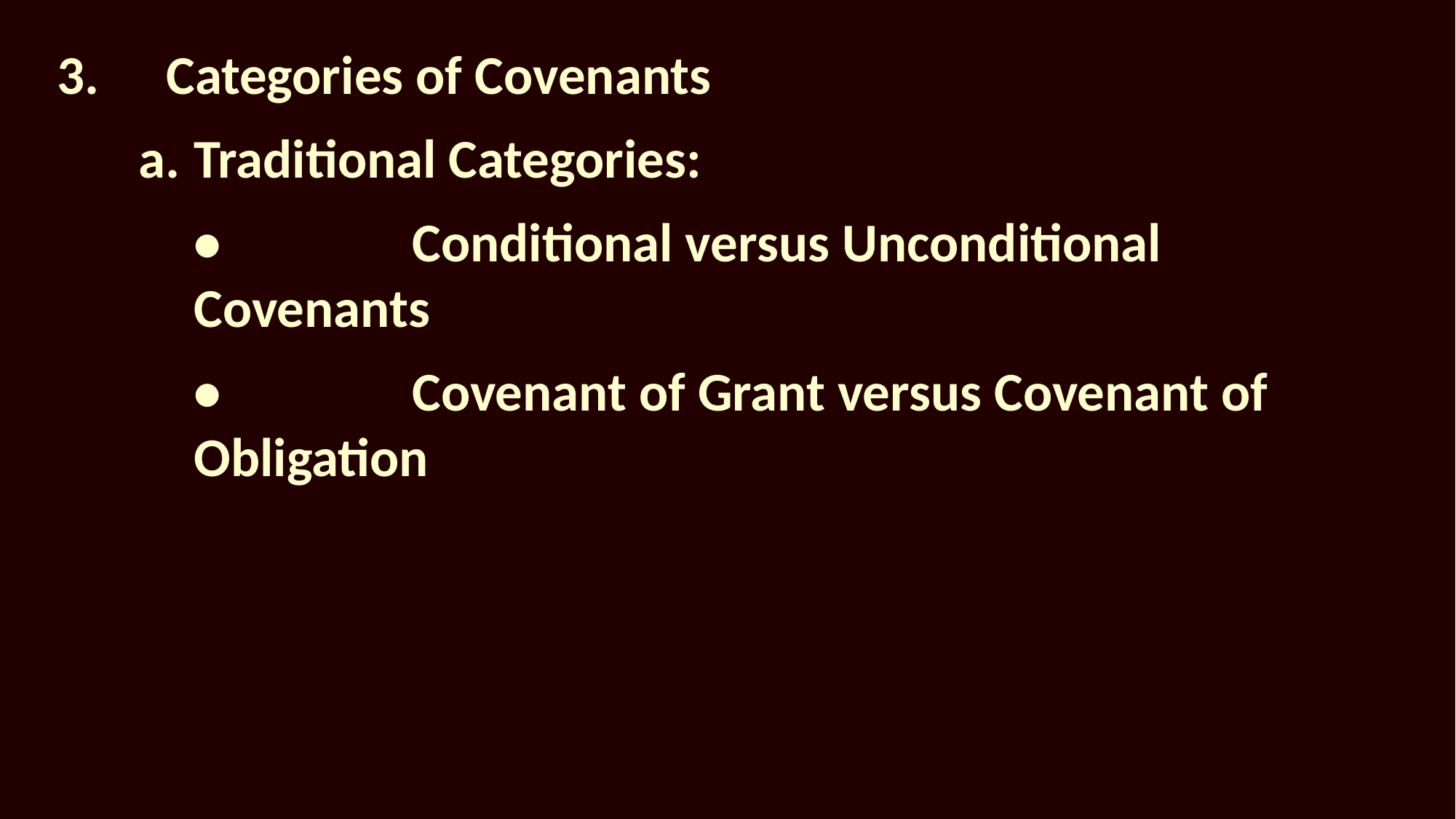

3.	Categories of Covenants
a.	Traditional Categories:
	•		Conditional versus Unconditional Covenants
	•		Covenant of Grant versus Covenant of Obligation